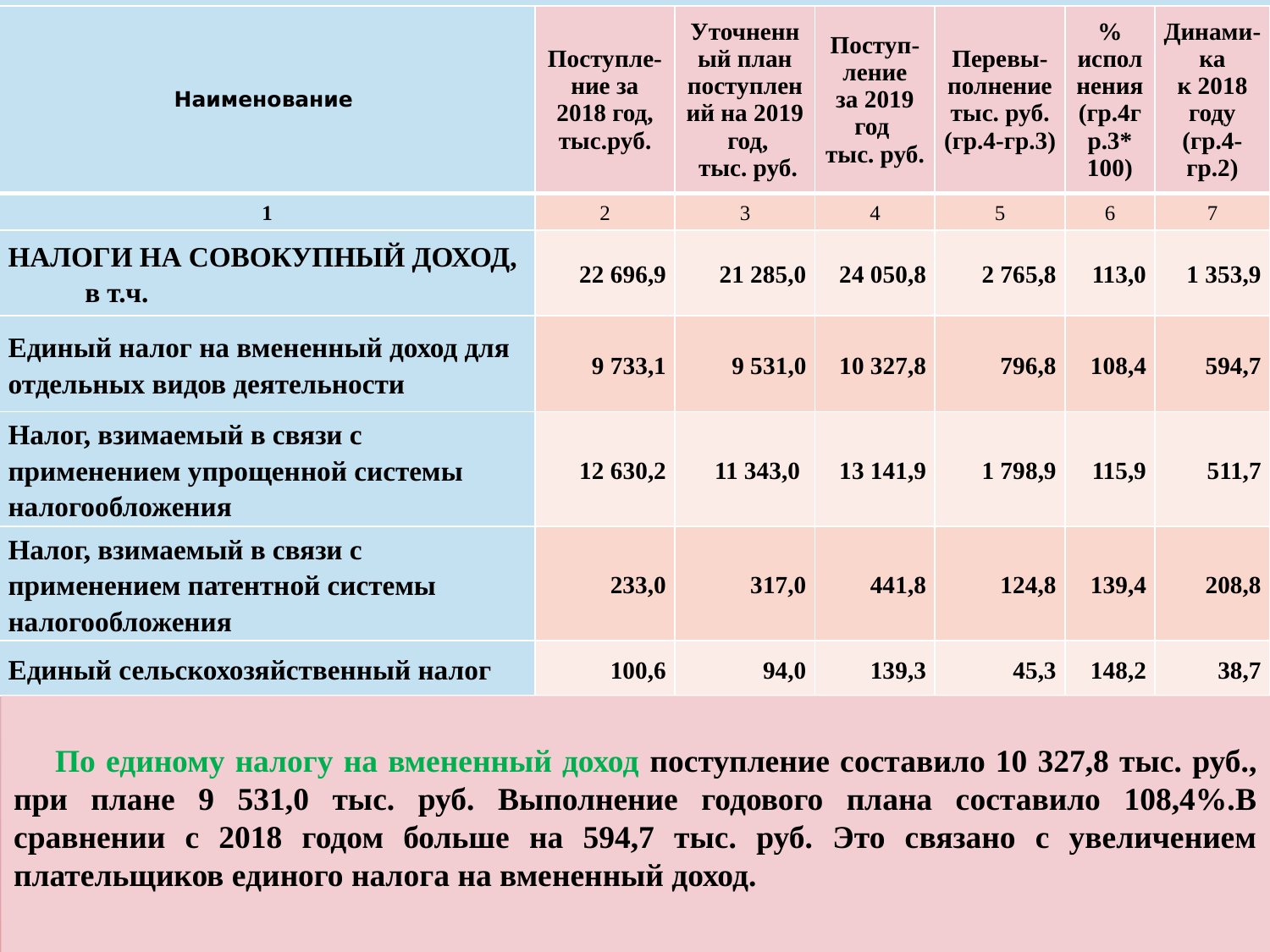

| Наименование | Поступле-ние за 2018 год, тыс.руб. | Уточненный план поступлений на 2019 год, тыс. руб. | Поступ-ление за 2019 год тыс. руб. | Перевы-полнение тыс. руб. (гр.4-гр.3) | % исполнения (гр.4гр.3\* 100) | Динами-ка к 2018 году (гр.4-гр.2) |
| --- | --- | --- | --- | --- | --- | --- |
| 1 | 2 | 3 | 4 | 5 | 6 | 7 |
| НАЛОГИ НА СОВОКУПНЫЙ ДОХОД, в т.ч. | 22 696,9 | 21 285,0 | 24 050,8 | 2 765,8 | 113,0 | 1 353,9 |
| Единый налог на вмененный доход для отдельных видов деятельности | 9 733,1 | 9 531,0 | 10 327,8 | 796,8 | 108,4 | 594,7 |
| Налог, взимаемый в связи с применением упрощенной системы налогообложения | 12 630,2 | 11 343,0 | 13 141,9 | 1 798,9 | 115,9 | 511,7 |
| Налог, взимаемый в связи с применением патентной системы налогообложения | 233,0 | 317,0 | 441,8 | 124,8 | 139,4 | 208,8 |
| Единый сельскохозяйственный налог | 100,6 | 94,0 | 139,3 | 45,3 | 148,2 | 38,7 |

    По единому налогу на вмененный доход поступление составило 10 327,8 тыс. руб., при плане 9 531,0 тыс. руб. Выполнение годового плана составило 108,4%.В сравнении с 2018 годом больше на 594,7 тыс. руб. Это связано с увеличением плательщиков единого налога на вмененный доход.

6